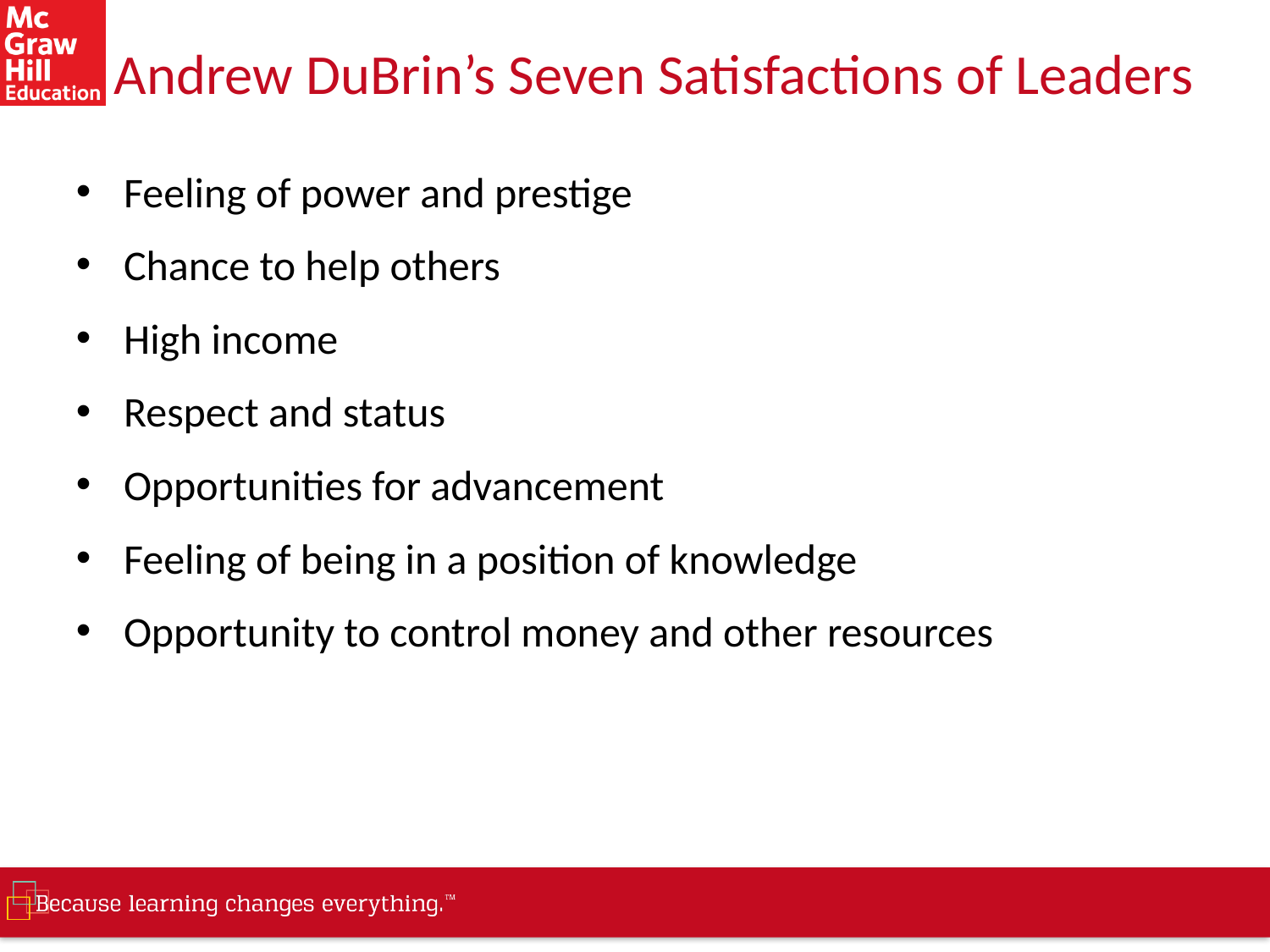

# Andrew DuBrin’s Seven Satisfactions of Leaders
Feeling of power and prestige
Chance to help others
High income
Respect and status
Opportunities for advancement
Feeling of being in a position of knowledge
Opportunity to control money and other resources